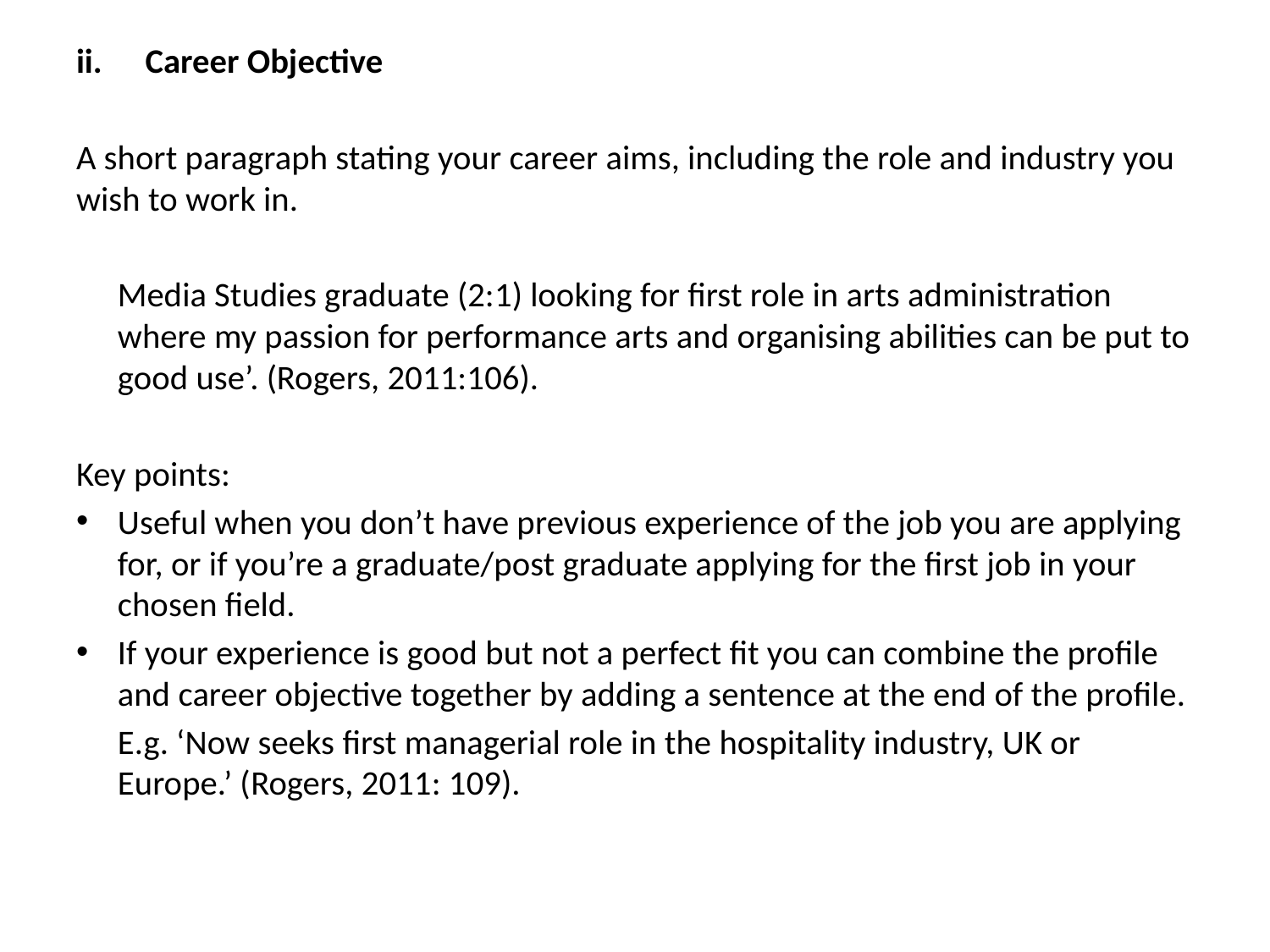

Career Objective

A short paragraph stating your career aims, including the role and industry you wish to work in.

	Media Studies graduate (2:1) looking for first role in arts administration where my passion for performance arts and organising abilities can be put to good use’. (Rogers, 2011:106).

Key points:
Useful when you don’t have previous experience of the job you are applying for, or if you’re a graduate/post graduate applying for the first job in your chosen field.
If your experience is good but not a perfect fit you can combine the profile and career objective together by adding a sentence at the end of the profile.
	E.g. ‘Now seeks first managerial role in the hospitality industry, UK or Europe.’ (Rogers, 2011: 109).